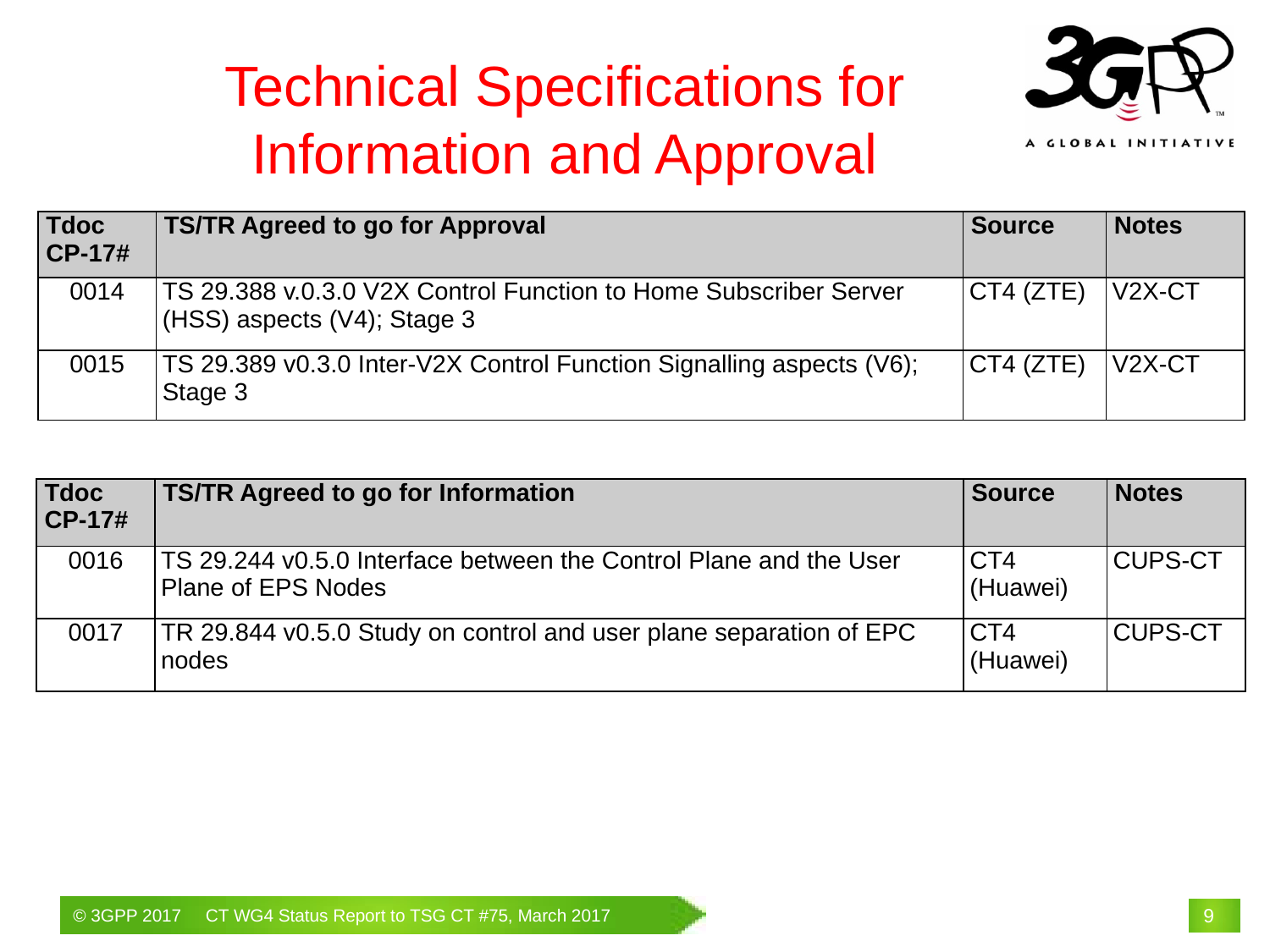

# Technical Specifications for Information and Approval
| Tdoc CP-17# | TS/TR Agreed to go for Approval | Source | Notes |
| --- | --- | --- | --- |
| 0014 | TS 29.388 v.0.3.0 V2X Control Function to Home Subscriber Server (HSS) aspects (V4); Stage 3 | CT4 (ZTE) | V2X-CT |
| 0015 | TS 29.389 v0.3.0 Inter-V2X Control Function Signalling aspects (V6); Stage 3 | CT4 (ZTE) | V2X-CT |

| Tdoc CP-17# | TS/TR Agreed to go for Information | Source | Notes |
| --- | --- | --- | --- |
| 0016 | TS 29.244 v0.5.0 Interface between the Control Plane and the User Plane of EPS Nodes | CT4 (Huawei) | CUPS-CT |
| 0017 | TR 29.844 v0.5.0 Study on control and user plane separation of EPC nodes | CT4 (Huawei) | CUPS-CT |